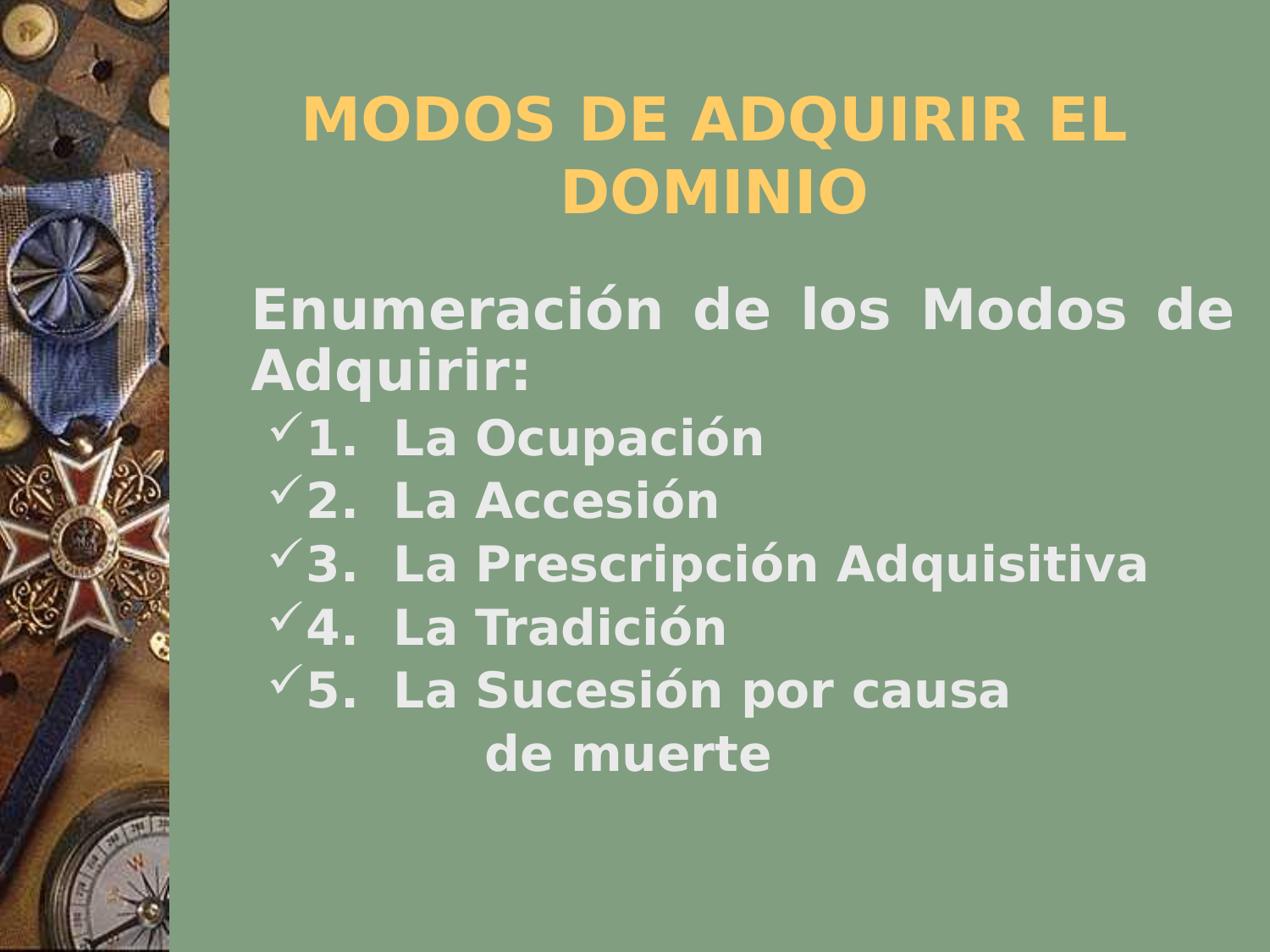

# MODOS DE ADQUIRIR EL DOMINIO
	Enumeración de los Modos de Adquirir:
1.  La Ocupación
2.  La Accesión
3.  La Prescripción Adquisitiva
4.  La Tradición
5.  La Sucesión por causa
		   de muerte